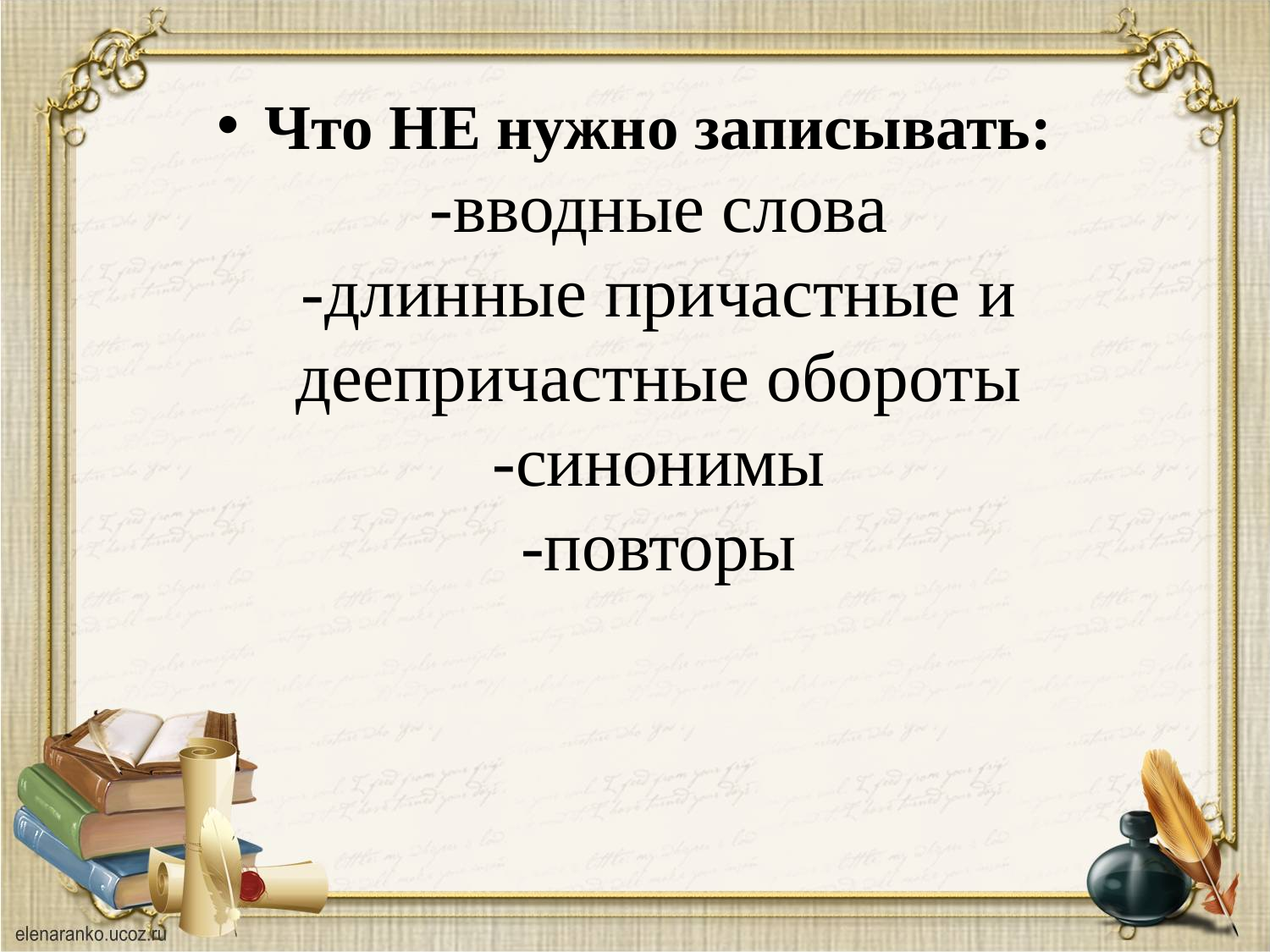

Что НЕ нужно записывать:
-вводные слова
-длинные причастные и деепричастные обороты
-синонимы
-повторы